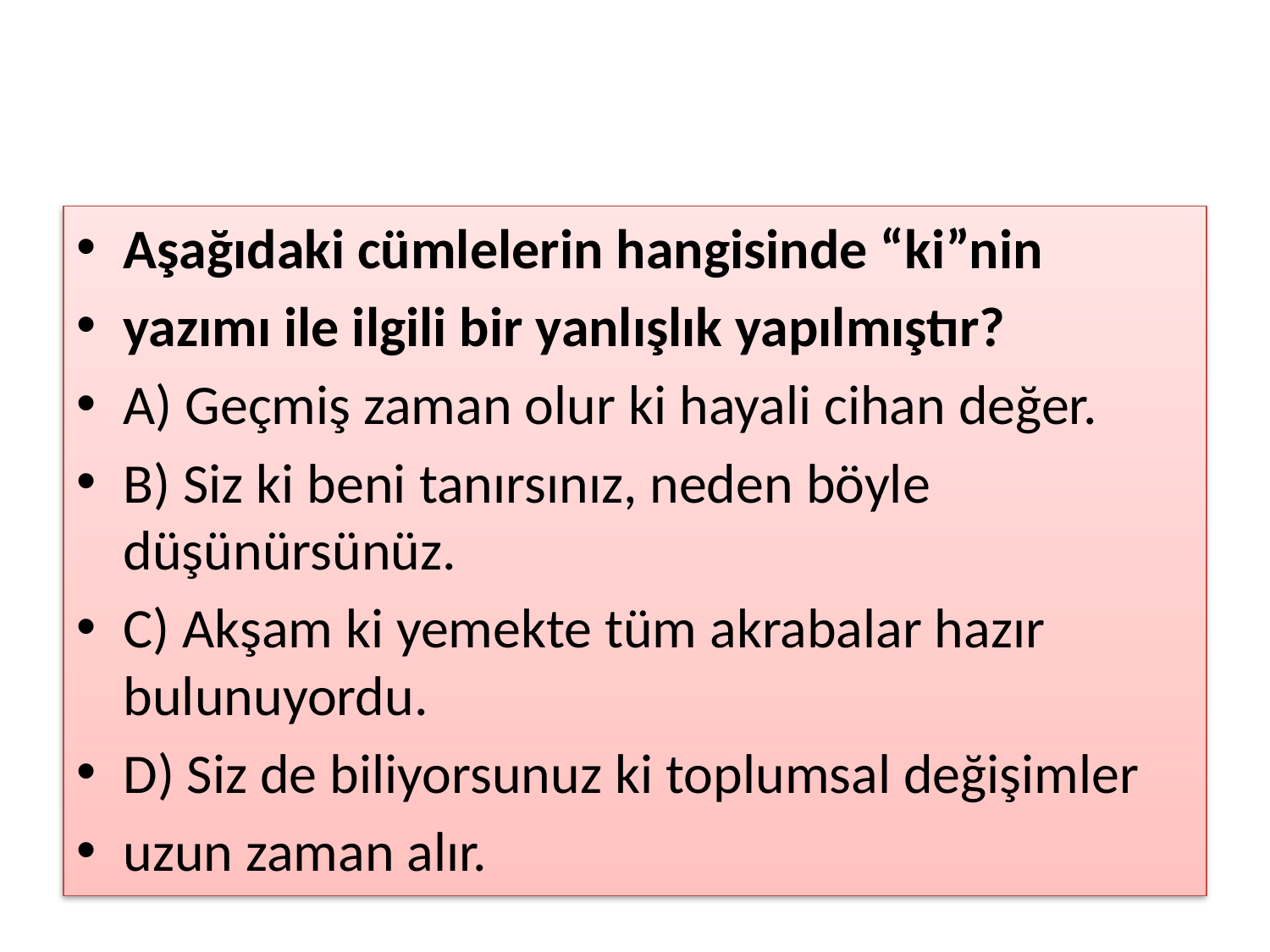

#
Aşağıdaki cümlelerin hangisinde “ki”nin
yazımı ile ilgili bir yanlışlık yapılmıştır?
A) Geçmiş zaman olur ki hayali cihan değer.
B) Siz ki beni tanırsınız, neden böyle düşünürsünüz.
C) Akşam ki yemekte tüm akrabalar hazır bulunuyordu.
D) Siz de biliyorsunuz ki toplumsal değişimler
uzun zaman alır.